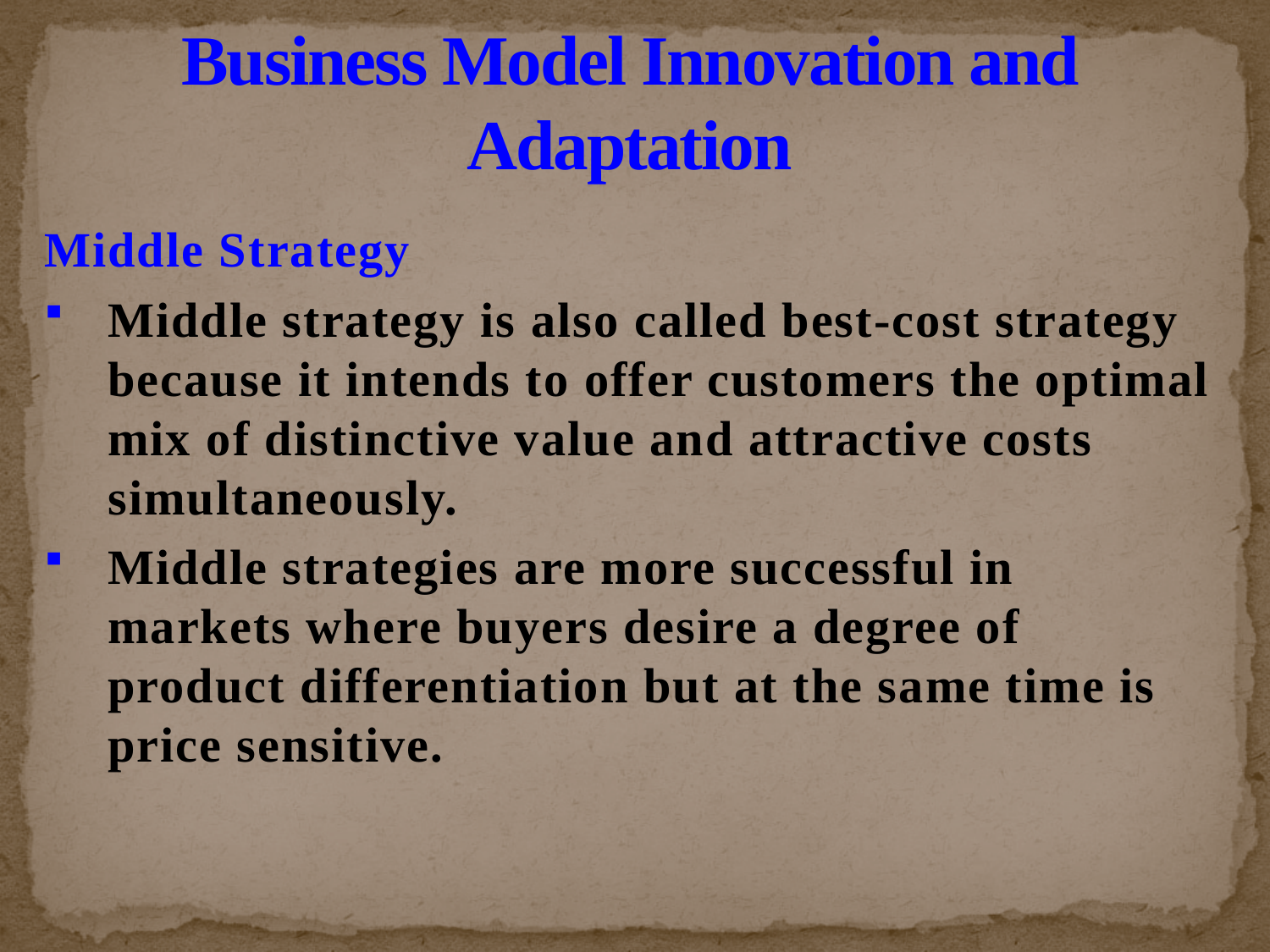

# Business Model Innovation and Adaptation
Middle Strategy
Middle strategy is also called best-cost strategy because it intends to offer customers the optimal mix of distinctive value and attractive costs simultaneously.
Middle strategies are more successful in markets where buyers desire a degree of product differentiation but at the same time is price sensitive.